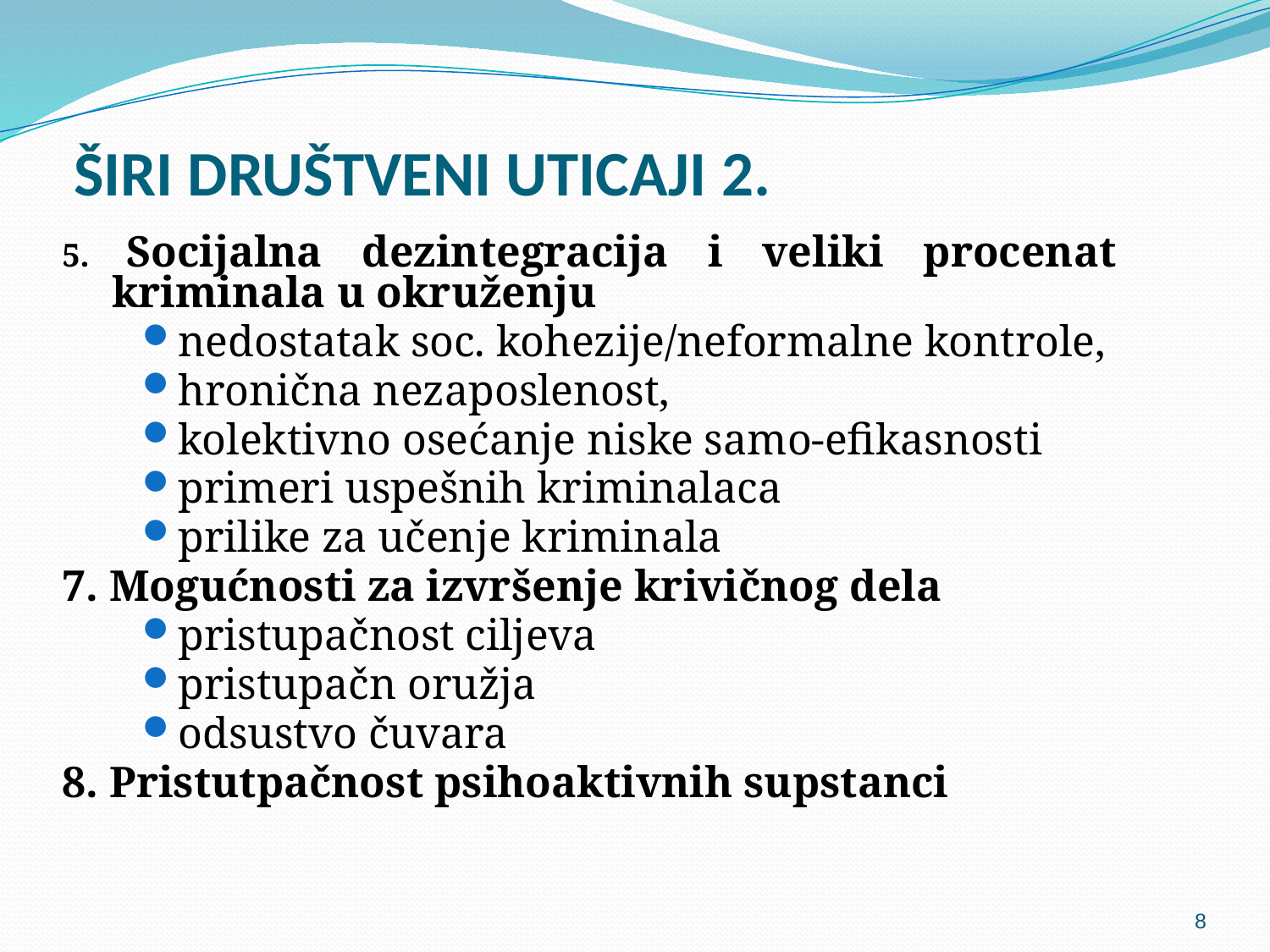

# ŠIRI DRUŠTVENI UTICAJI 2.
5. Socijalna dezintegracija i veliki procenat kriminala u okruženju
nedostatak soc. kohezije/neformalne kontrole,
hronična nezaposlenost,
kolektivno osećanje niske samo-efikasnosti
primeri uspešnih kriminalaca
prilike za učenje kriminala
7. Mogućnosti za izvršenje krivičnog dela
pristupačnost ciljeva
pristupačn oružja
odsustvo čuvara
8. Pristutpačnost psihoaktivnih supstanci
8